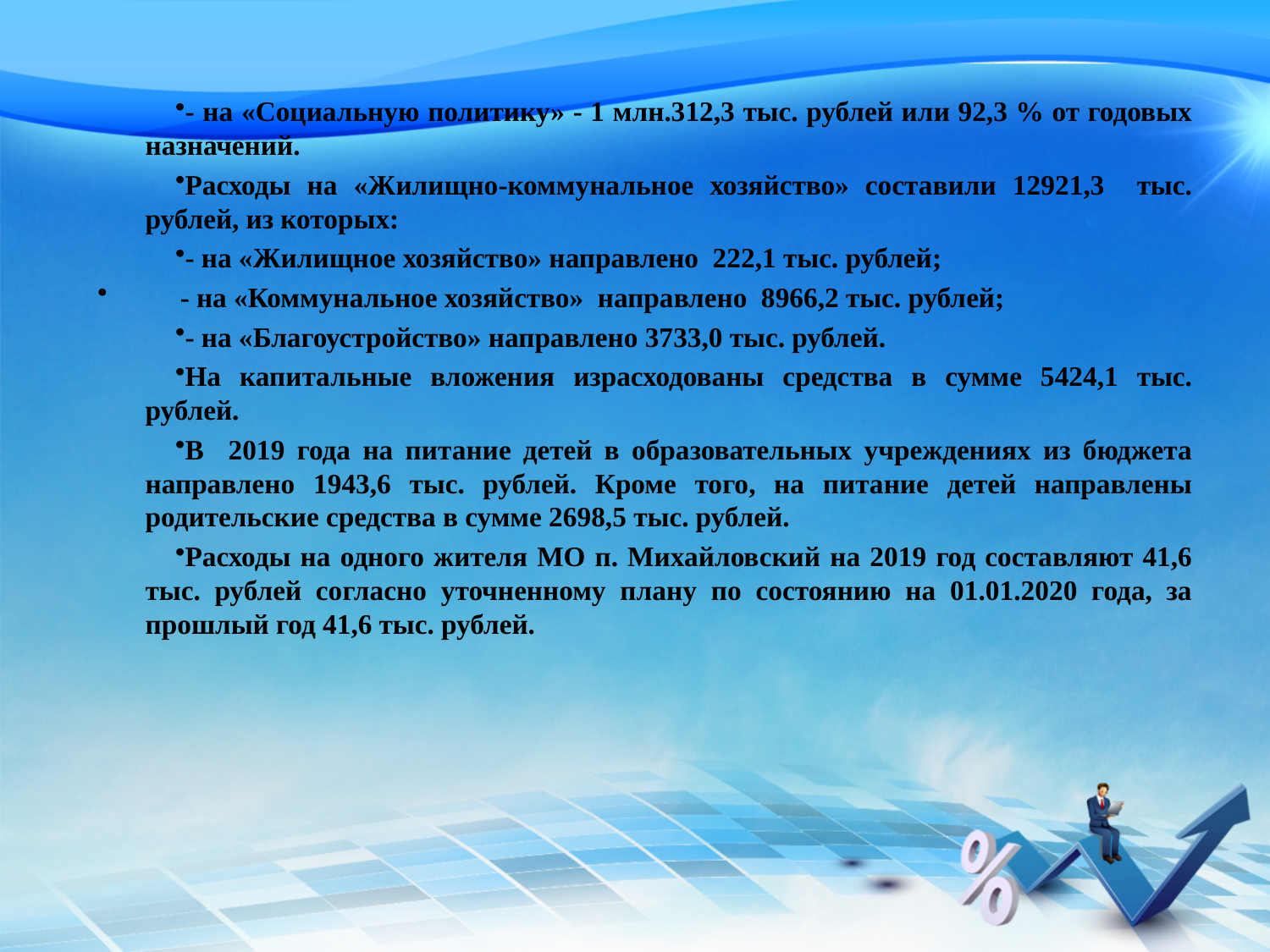

- на «Социальную политику» - 1 млн.312,3 тыс. рублей или 92,3 % от годовых назначений.
Расходы на «Жилищно-коммунальное хозяйство» составили 12921,3  тыс. рублей, из которых:
- на «Жилищное хозяйство» направлено  222,1 тыс. рублей;
     - на «Коммунальное хозяйство»  направлено  8966,2 тыс. рублей;
- на «Благоустройство» направлено 3733,0 тыс. рублей.
На капитальные вложения израсходованы средства в сумме 5424,1 тыс. рублей.
В  2019 года на питание детей в образовательных учреждениях из бюджета направлено 1943,6 тыс. рублей. Кроме того, на питание детей направлены родительские средства в сумме 2698,5 тыс. рублей.
Расходы на одного жителя МО п. Михайловский на 2019 год составляют 41,6 тыс. рублей согласно уточненному плану по состоянию на 01.01.2020 года, за прошлый год 41,6 тыс. рублей.